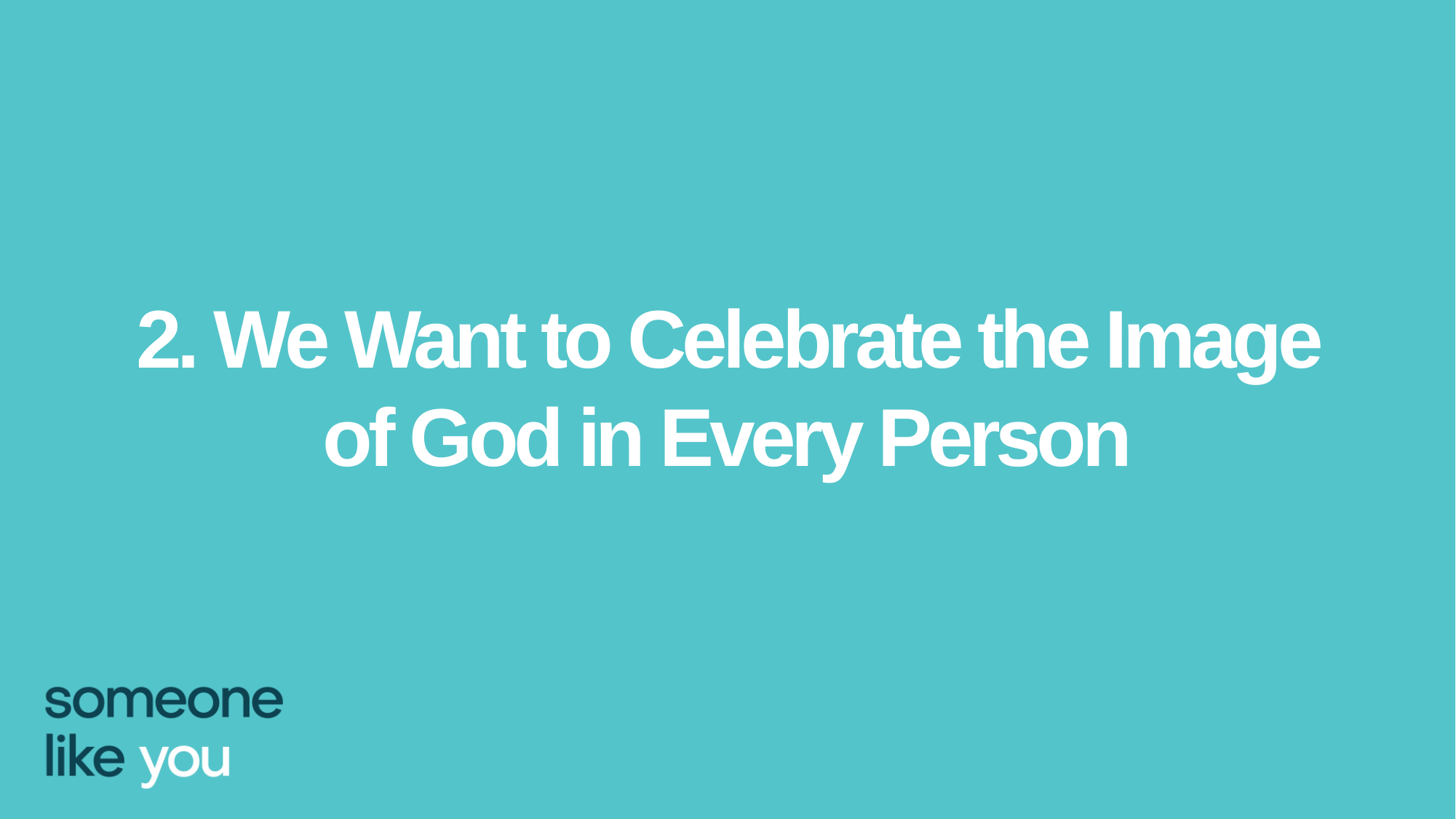

2. We Want to Celebrate the Image of God in Every Person